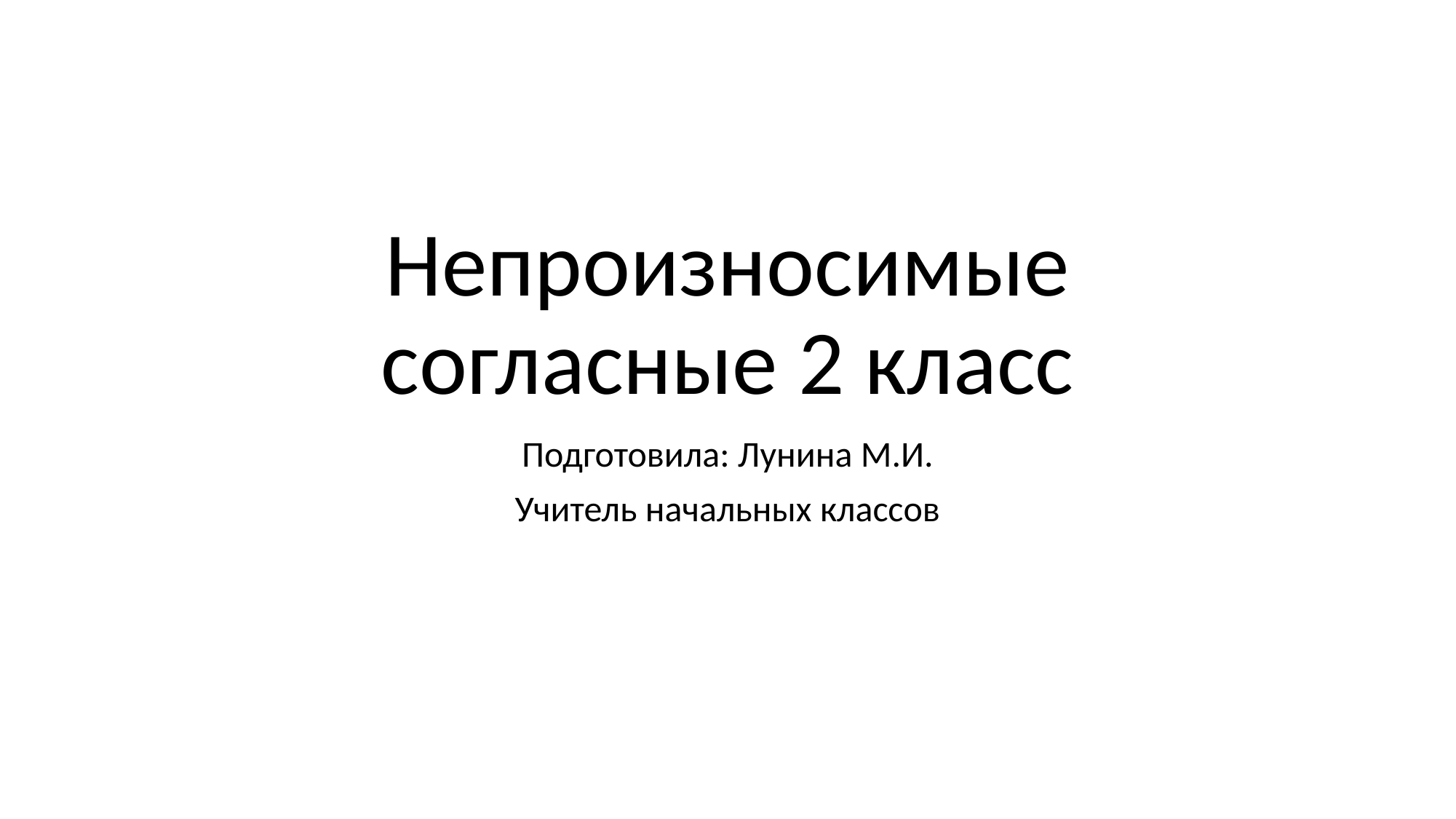

# Непроизносимые согласные 2 класс
Подготовила: Лунина М.И.
Учитель начальных классов